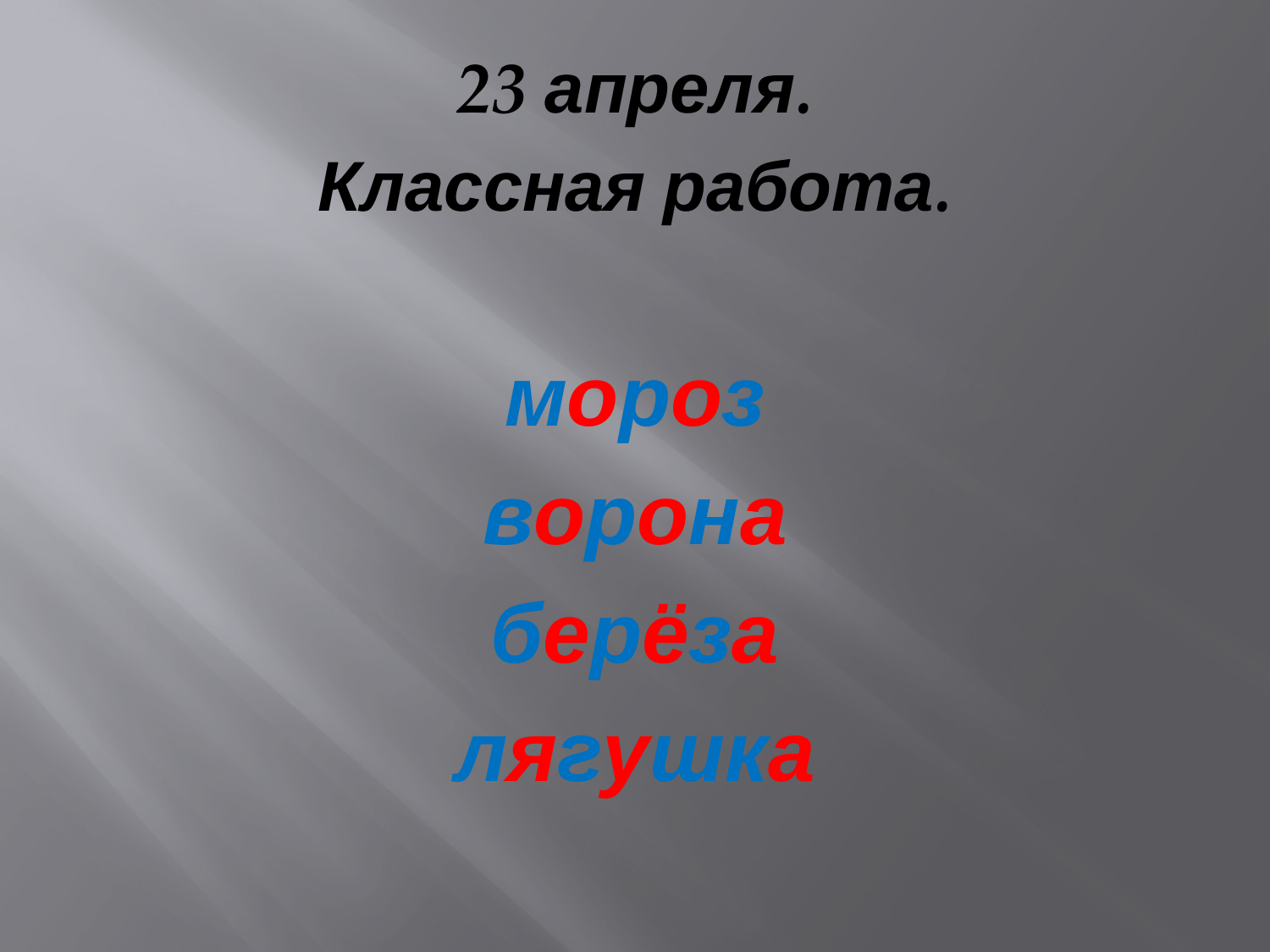

#
23 апреля.
Классная работа.

мороз
ворона
берёза
лягушка